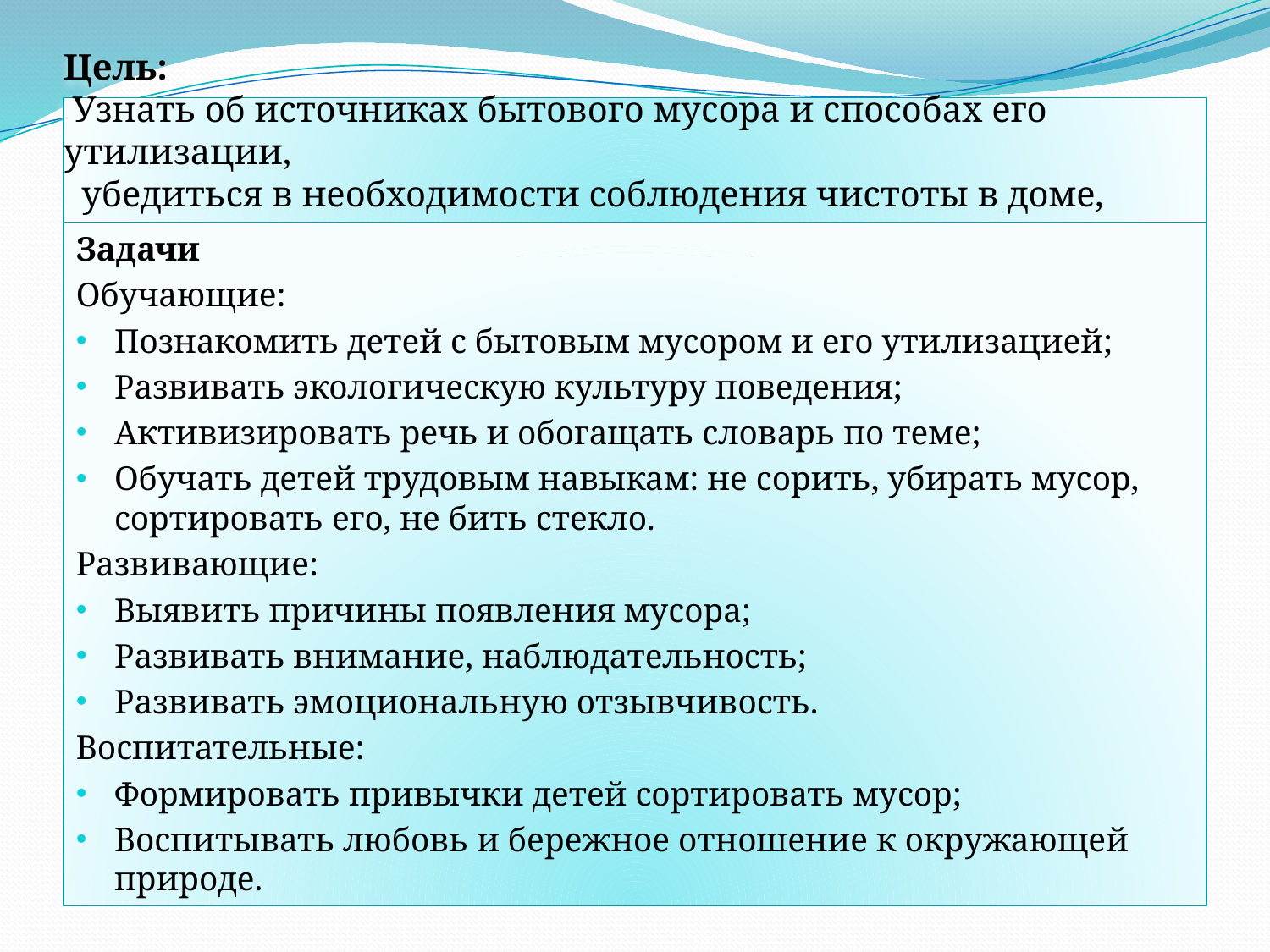

# Цель: Узнать об источниках бытового мусора и способах его утилизации, убедиться в необходимости соблюдения чистоты в доме, посёлке, природе.
Задачи
Обучающие:
Познакомить детей с бытовым мусором и его утилизацией;
Развивать экологическую культуру поведения;
Активизировать речь и обогащать словарь по теме;
Обучать детей трудовым навыкам: не сорить, убирать мусор, сортировать его, не бить стекло.
Развивающие:
Выявить причины появления мусора;
Развивать внимание, наблюдательность;
Развивать эмоциональную отзывчивость.
Воспитательные:
Формировать привычки детей сортировать мусор;
Воспитывать любовь и бережное отношение к окружающей природе.